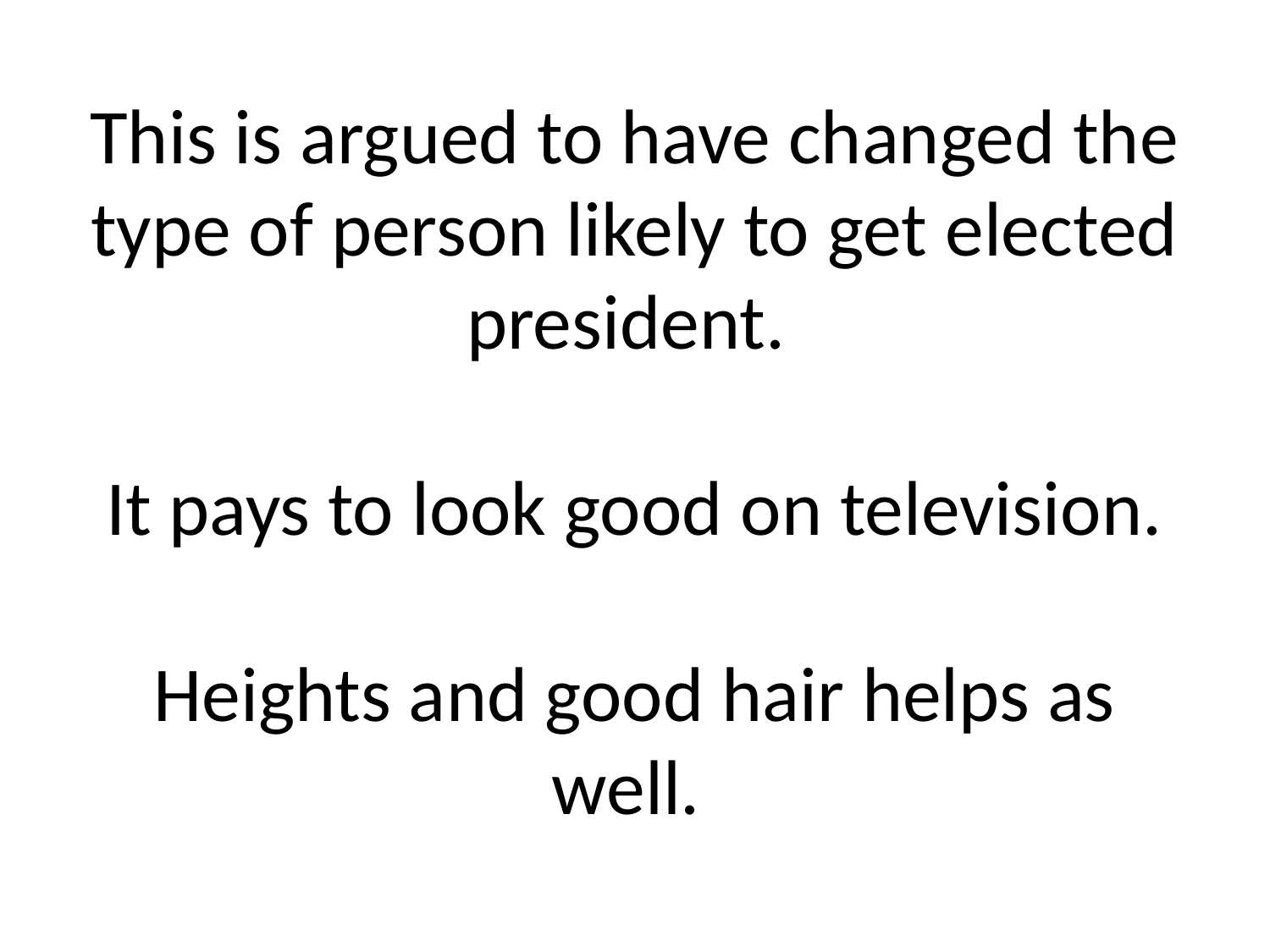

# This is argued to have changed the type of person likely to get elected president. It pays to look good on television. Heights and good hair helps as well.